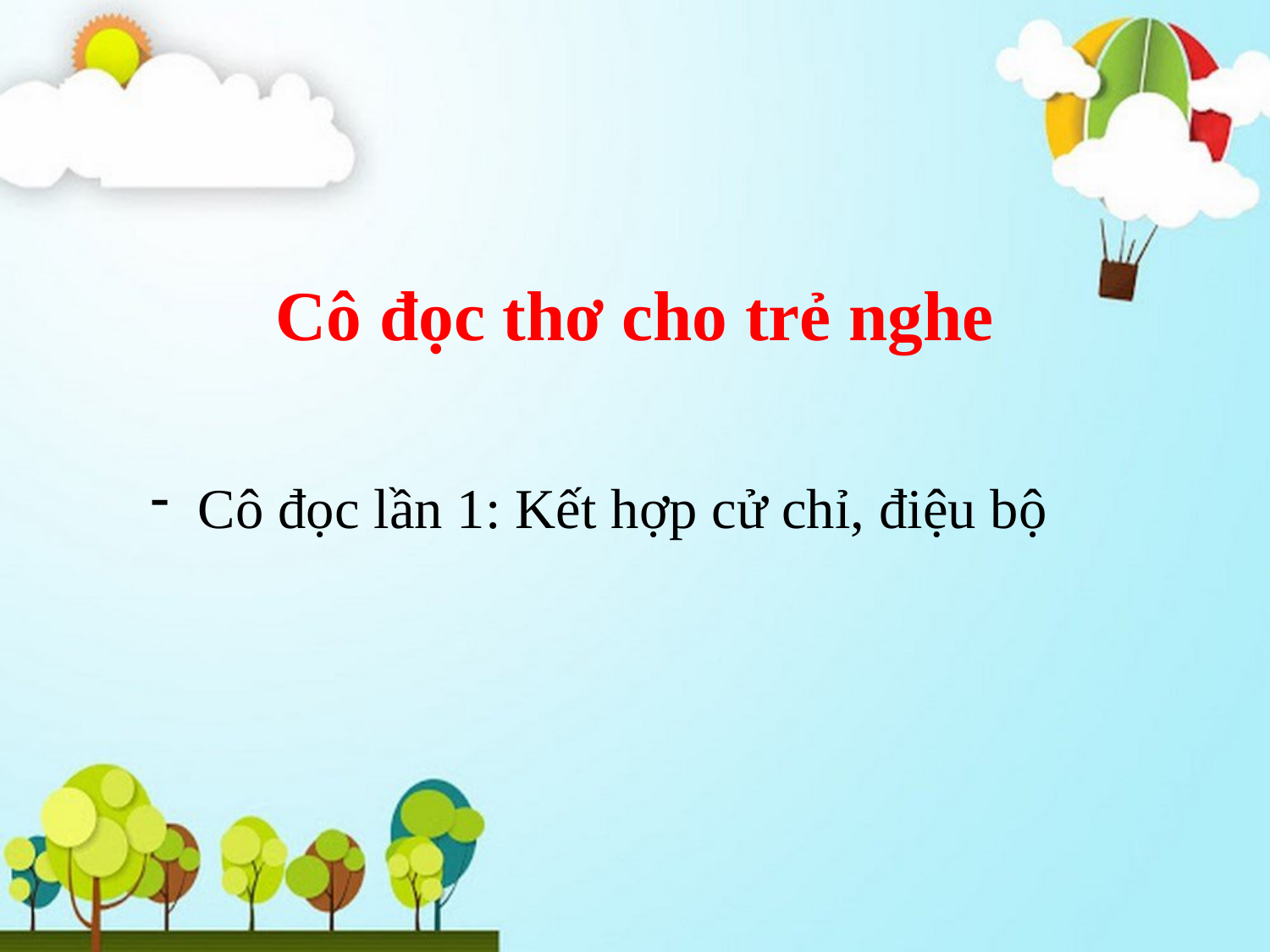

# Cô đọc thơ cho trẻ nghe
Cô đọc lần 1: Kết hợp cử chỉ, điệu bộ